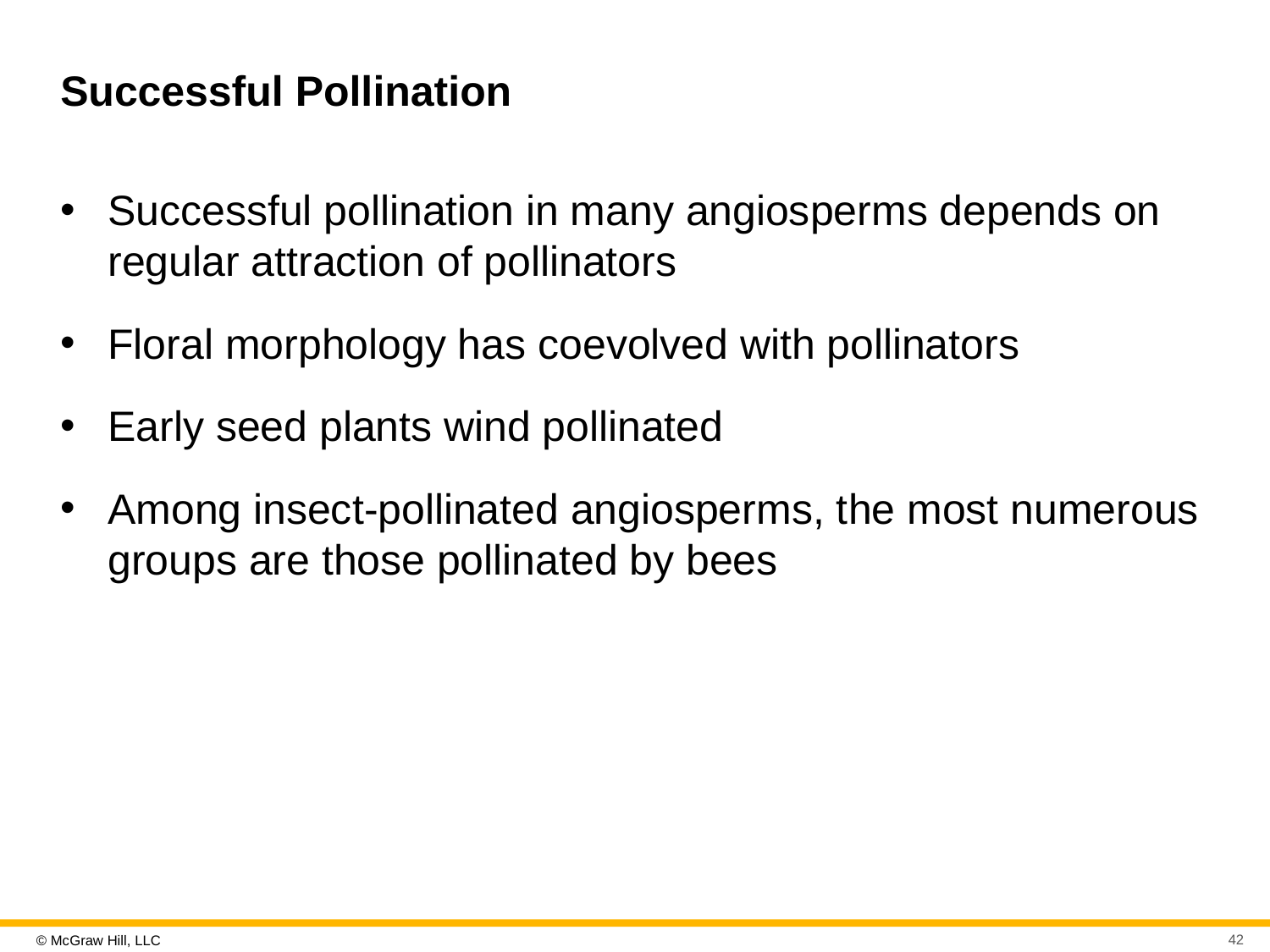

# Successful Pollination
Successful pollination in many angiosperms depends on regular attraction of pollinators
Floral morphology has coevolved with pollinators
Early seed plants wind pollinated
Among insect-pollinated angiosperms, the most numerous groups are those pollinated by bees
42